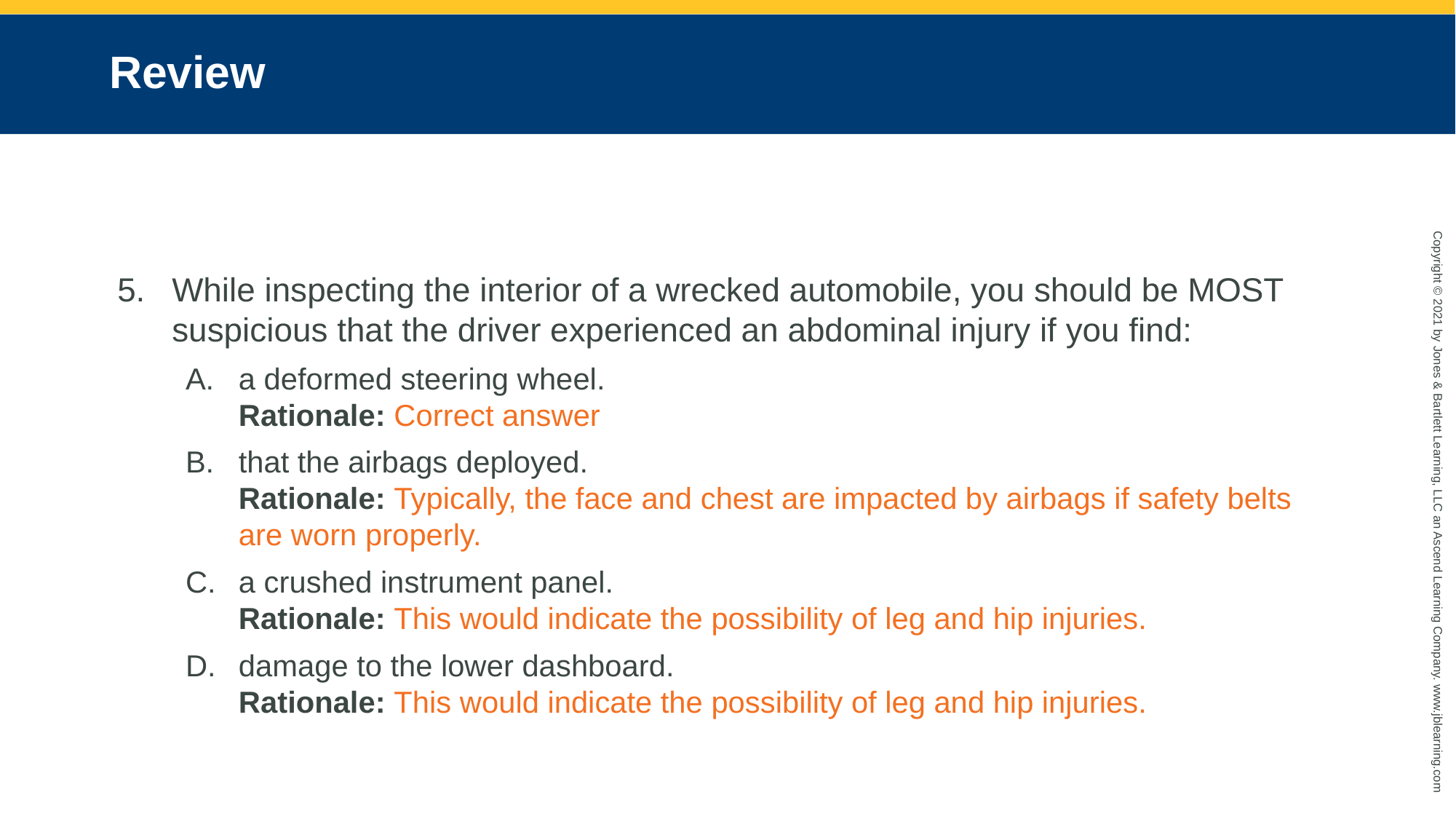

# Review
While inspecting the interior of a wrecked automobile, you should be MOST suspicious that the driver experienced an abdominal injury if you find:
a deformed steering wheel.
Rationale: Correct answer
that the airbags deployed.
Rationale: Typically, the face and chest are impacted by airbags if safety belts are worn properly.
a crushed instrument panel.
Rationale: This would indicate the possibility of leg and hip injuries.
damage to the lower dashboard.
Rationale: This would indicate the possibility of leg and hip injuries.